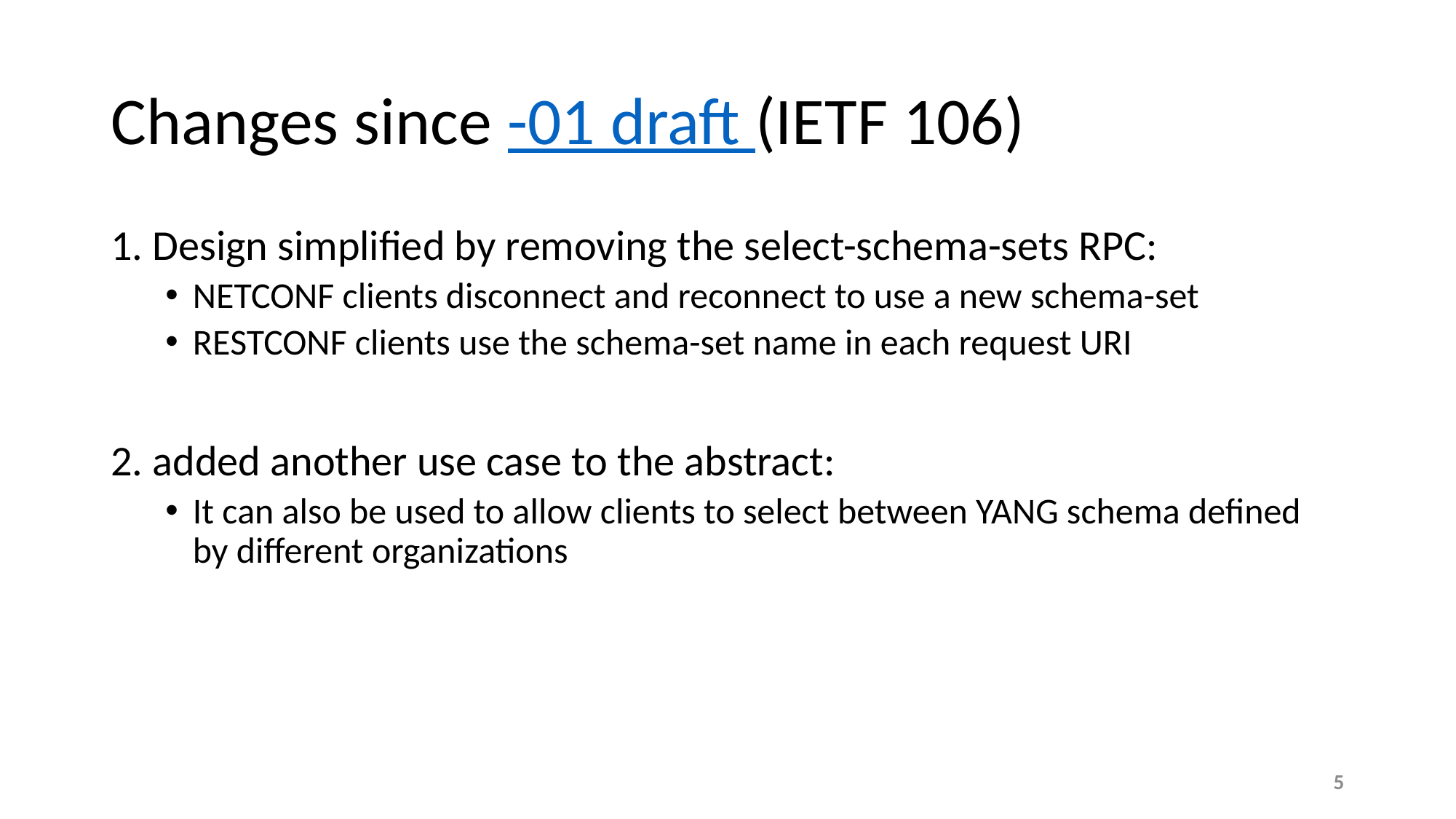

# Changes since -01 draft (IETF 106)
1. Design simplified by removing the select-schema-sets RPC:
NETCONF clients disconnect and reconnect to use a new schema-set
RESTCONF clients use the schema-set name in each request URI

2. added another use case to the abstract:
It can also be used to allow clients to select between YANG schema defined by different organizations
5